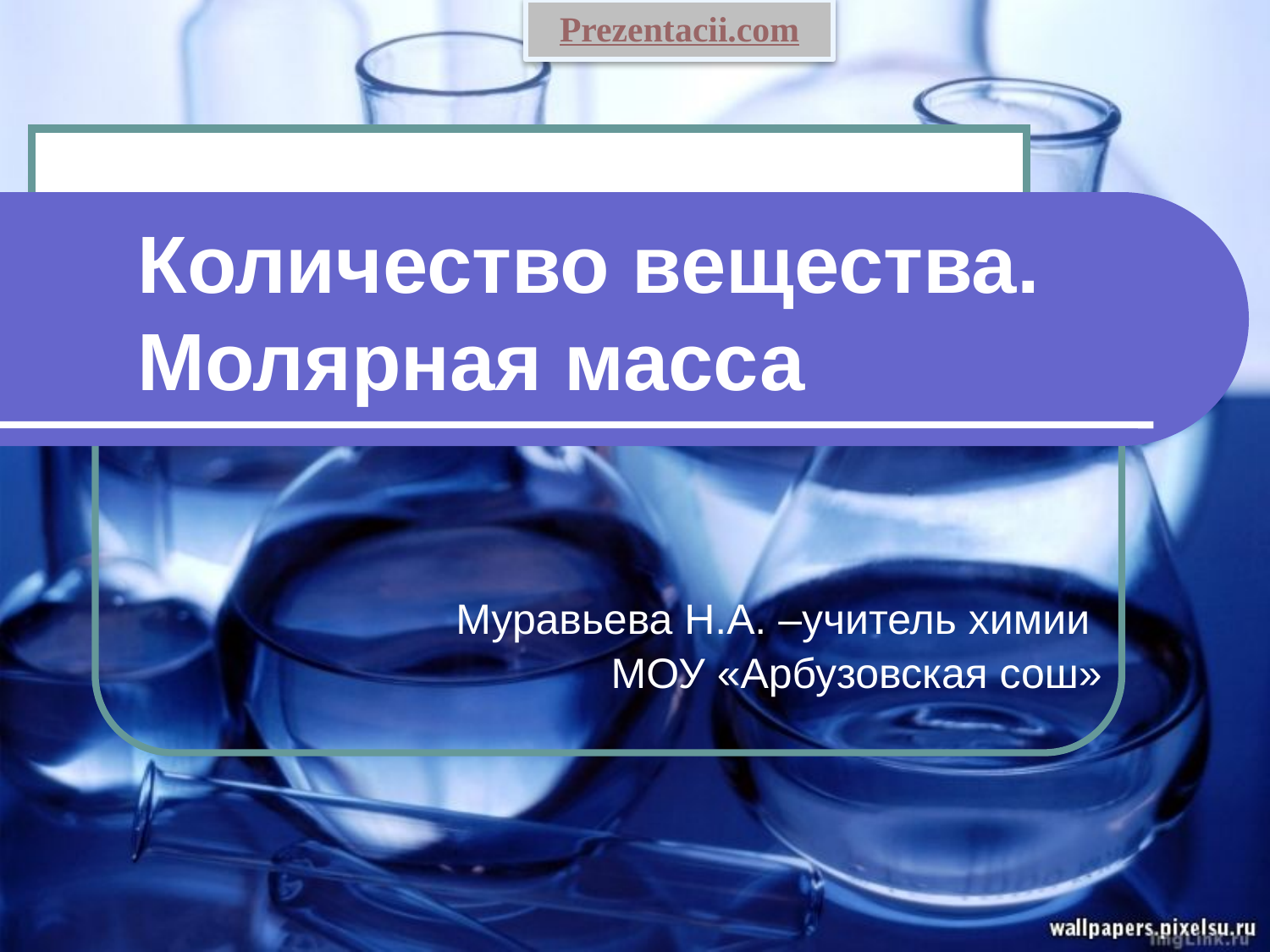

Prezentacii.com
# Количество вещества. Молярная масса

Муравьева Н.А. –учитель химии
МОУ «Арбузовская сош»